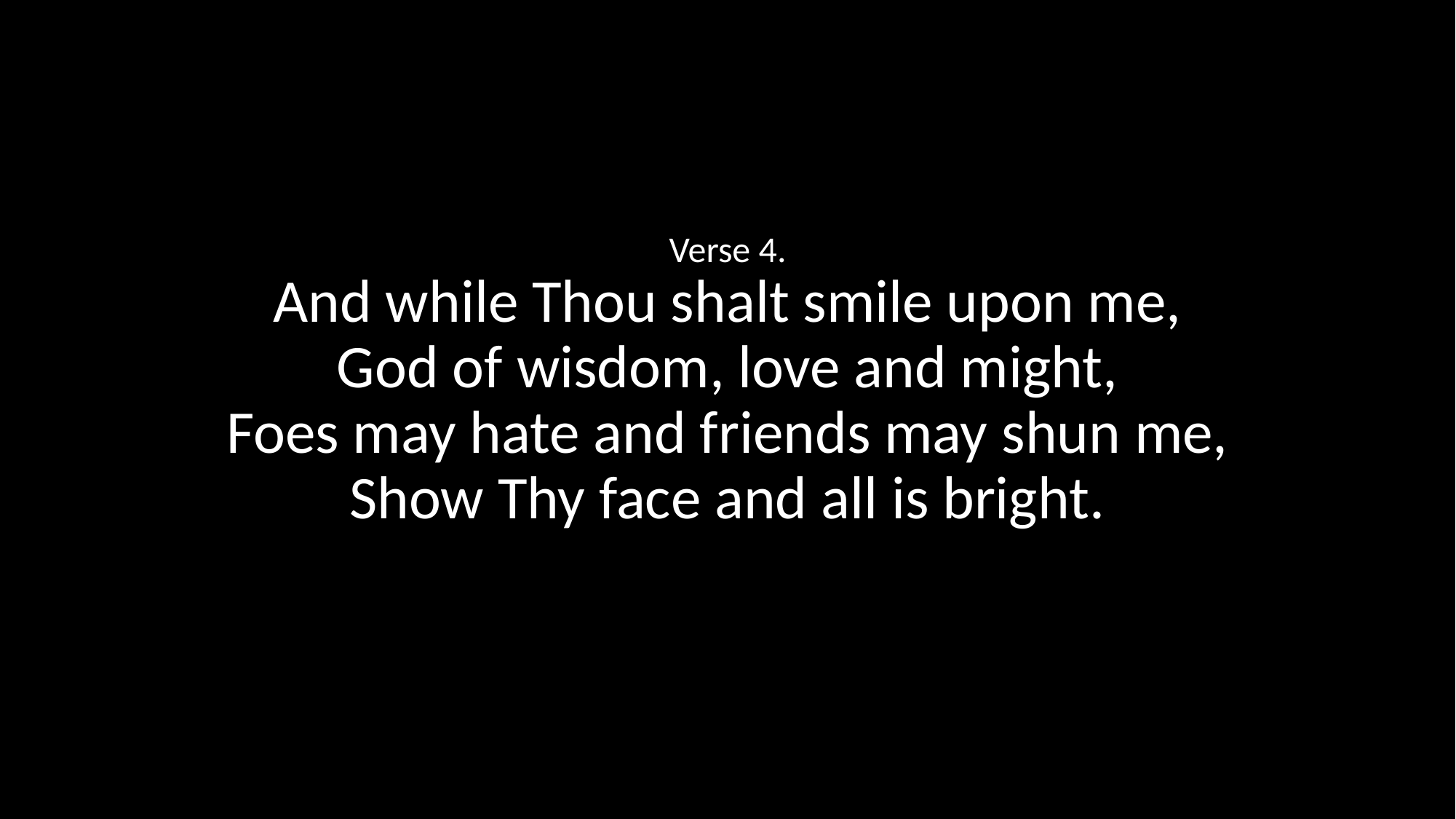

Verse 4.
And while Thou shalt smile upon me,
God of wisdom, love and might,
Foes may hate and friends may shun me,
Show Thy face and all is bright.